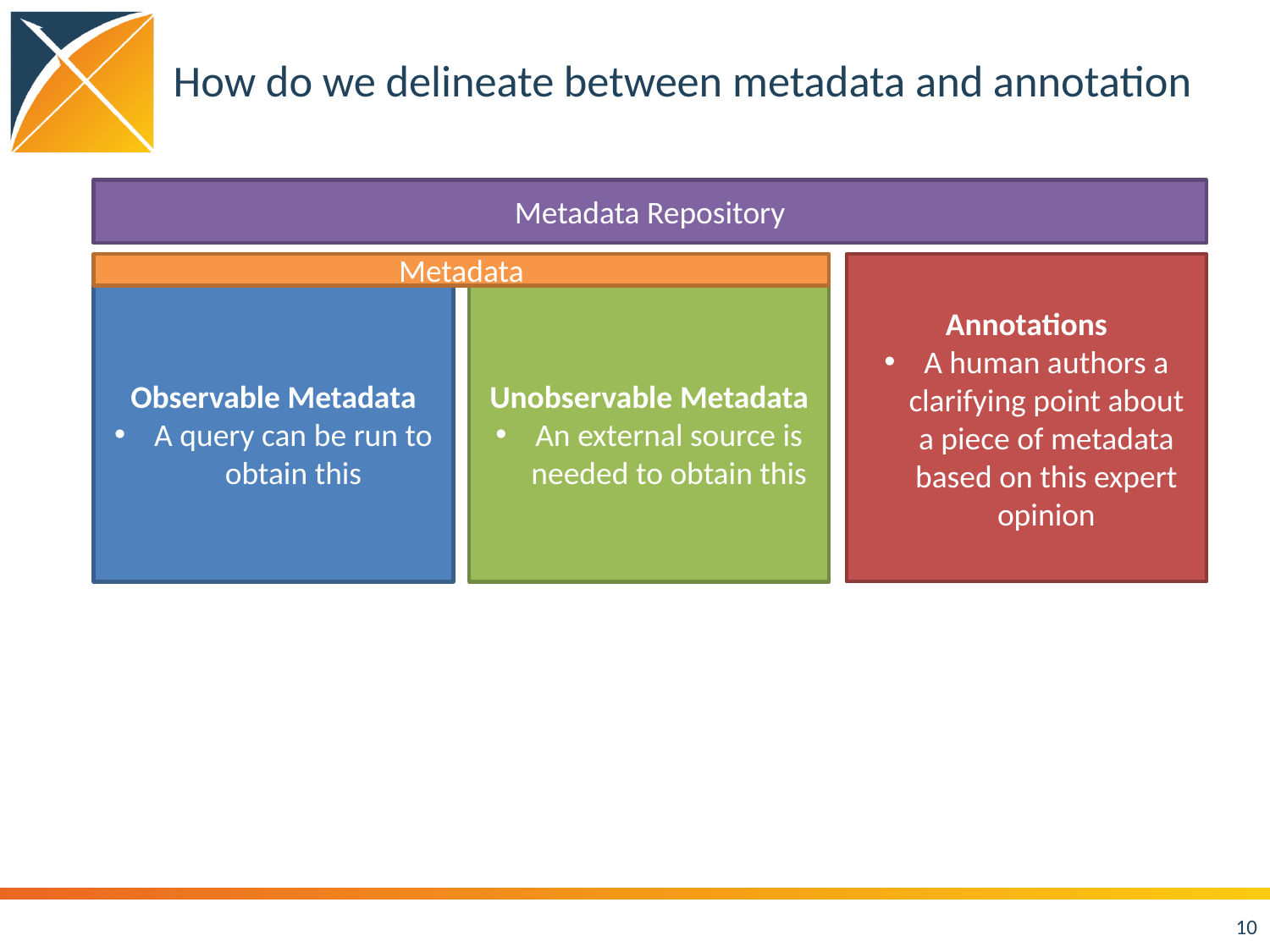

# How do we delineate between metadata and annotation
Metadata Repository
Metadata
Annotations
A human authors a clarifying point about a piece of metadata based on this expert opinion
Observable Metadata
A query can be run to obtain this
Unobservable Metadata
An external source is needed to obtain this
10